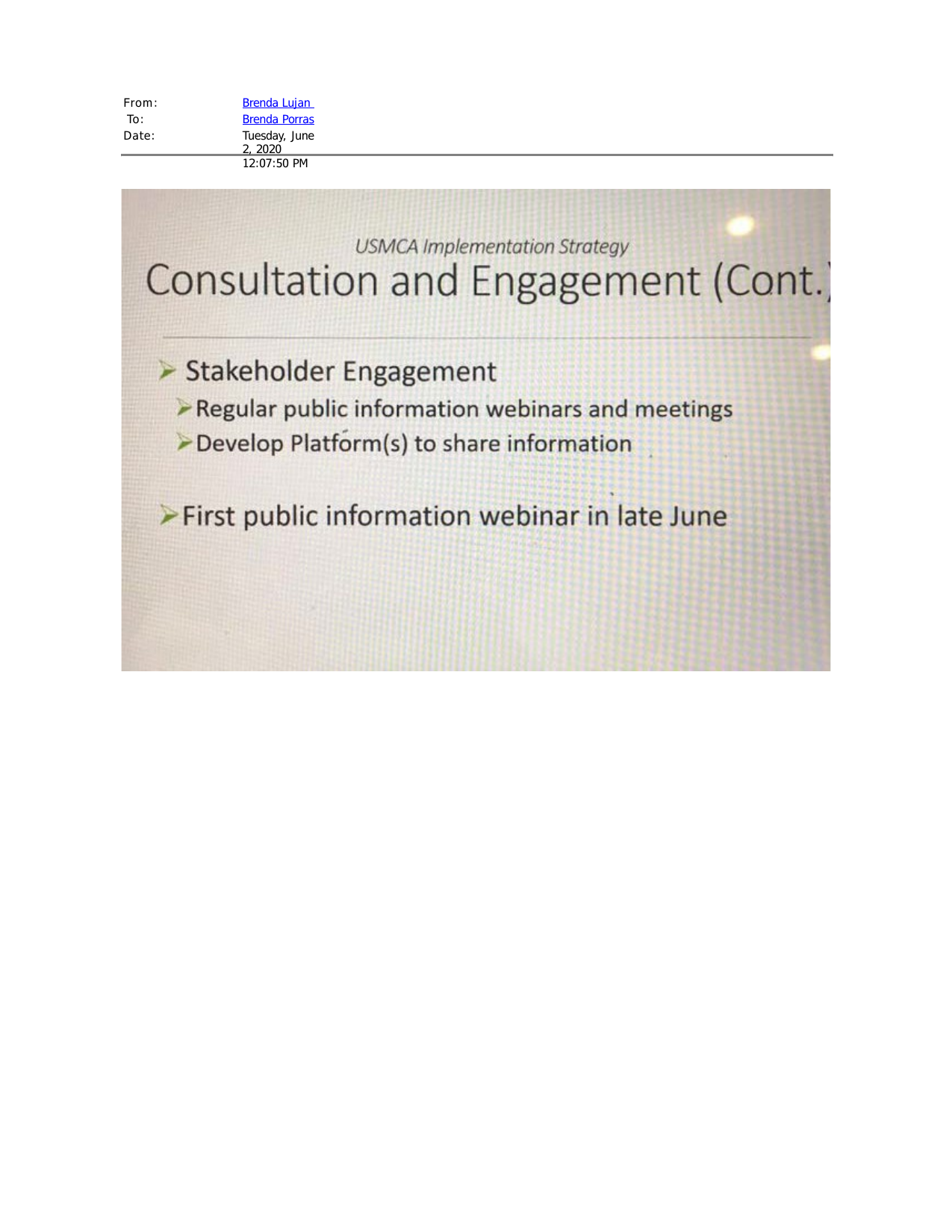

From:  To:  Date:
Brenda Lujan  Brenda Porras
Tuesday, June 2, 2020 12:07:50 PM